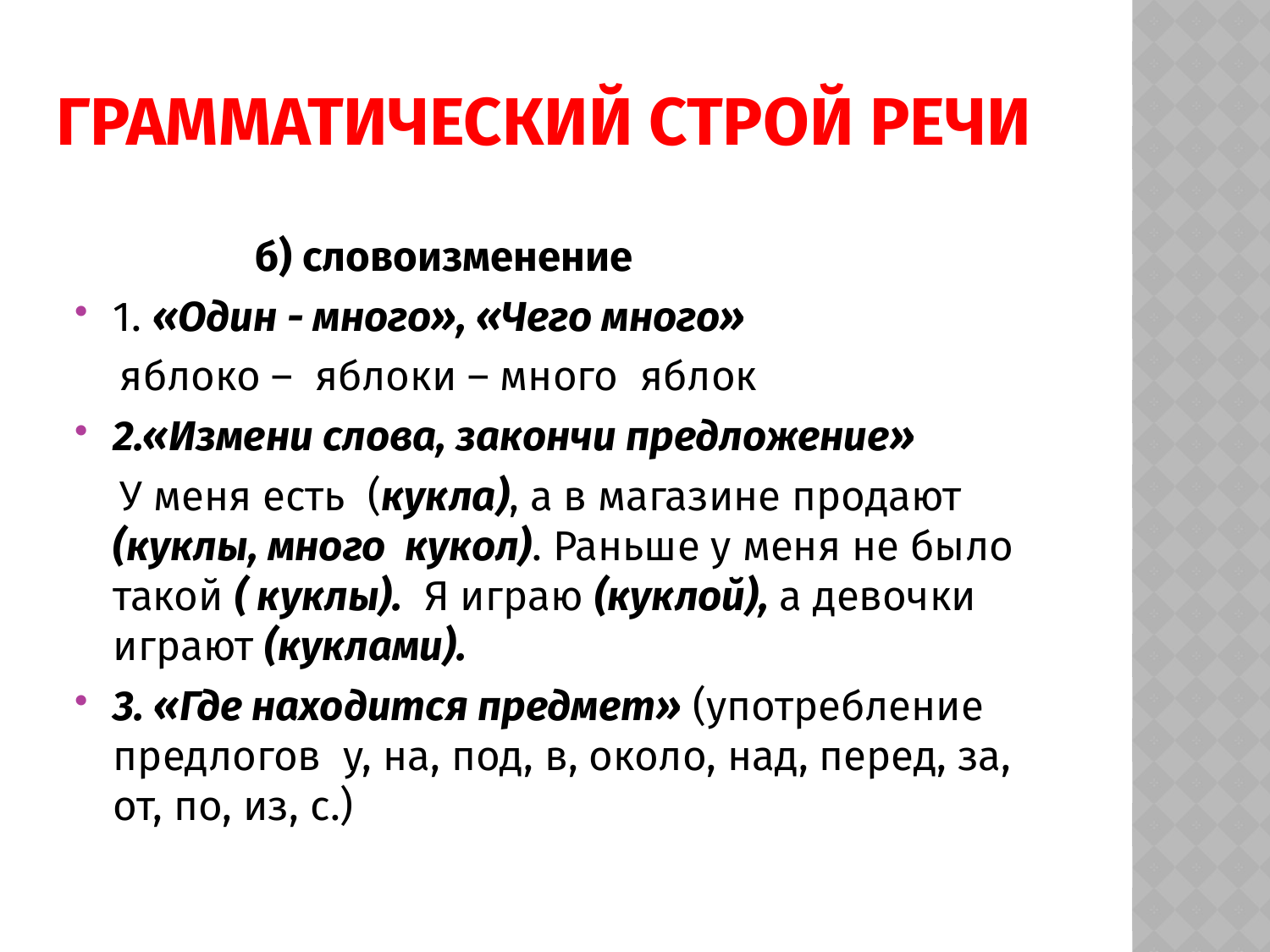

# Грамматический строй речи
                  б) словоизменение
1. «Один - много», «Чего много»
    яблоко –  яблоки – много  яблок
2.«Измени слова, закончи предложение»
    У меня есть  (кукла), а в магазине продают (куклы, много  кукол). Раньше у меня не было такой ( куклы).  Я играю (куклой), а девочки играют (куклами).
3. «Где находится предмет» (употребление предлогов  у, на, под, в, около, над, перед, за, от, по, из, с.)